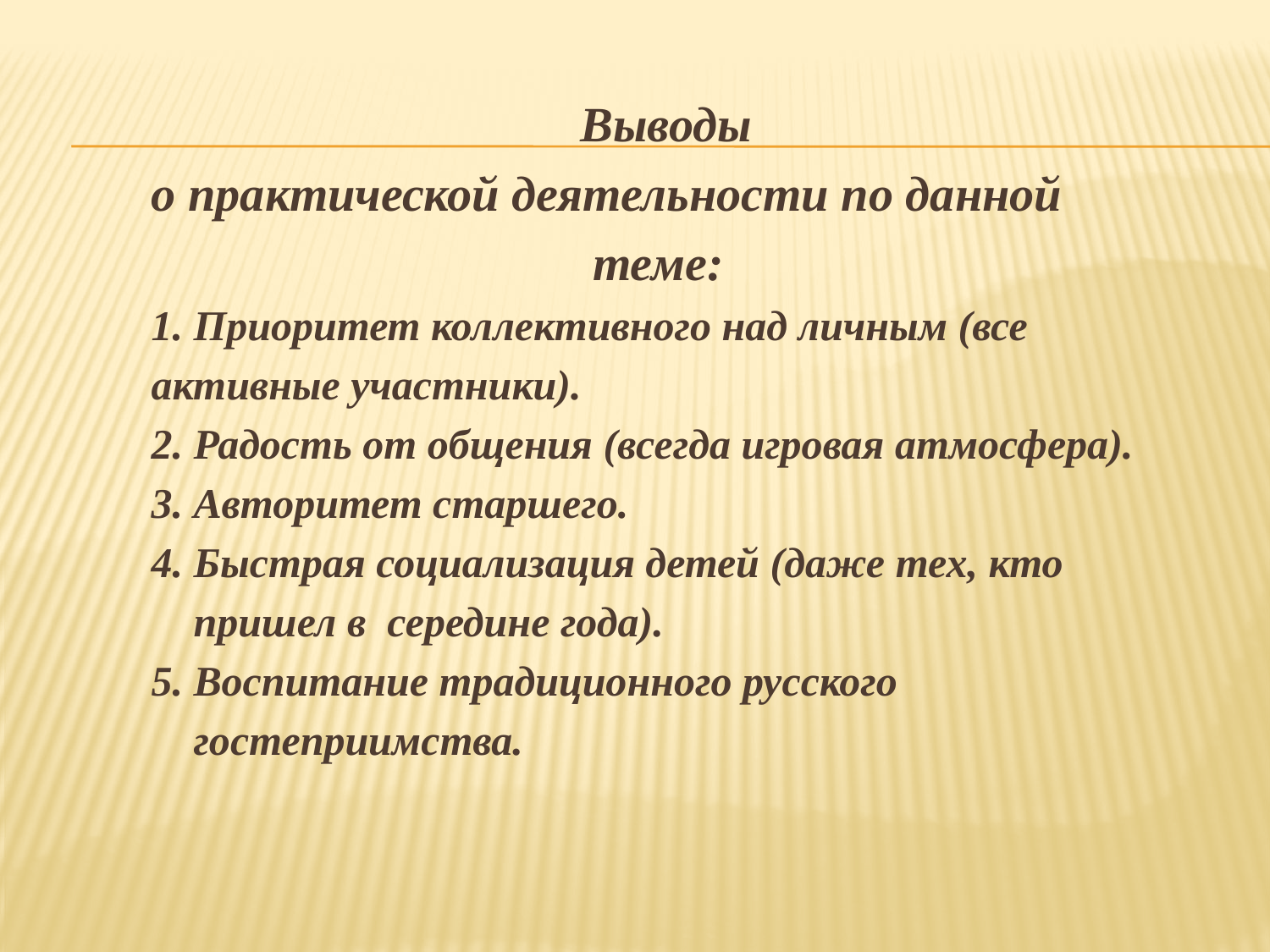

Выводы
о практической деятельности по данной
                                    теме:
1. Приоритет коллективного над личным (все
активные участники).
2. Радость от общения (всегда игровая атмосфера).
3. Авторитет старшего.
4. Быстрая социализация детей (даже тех, кто
    пришел в  середине года).
5. Воспитание традиционного русского
    гостеприимства.